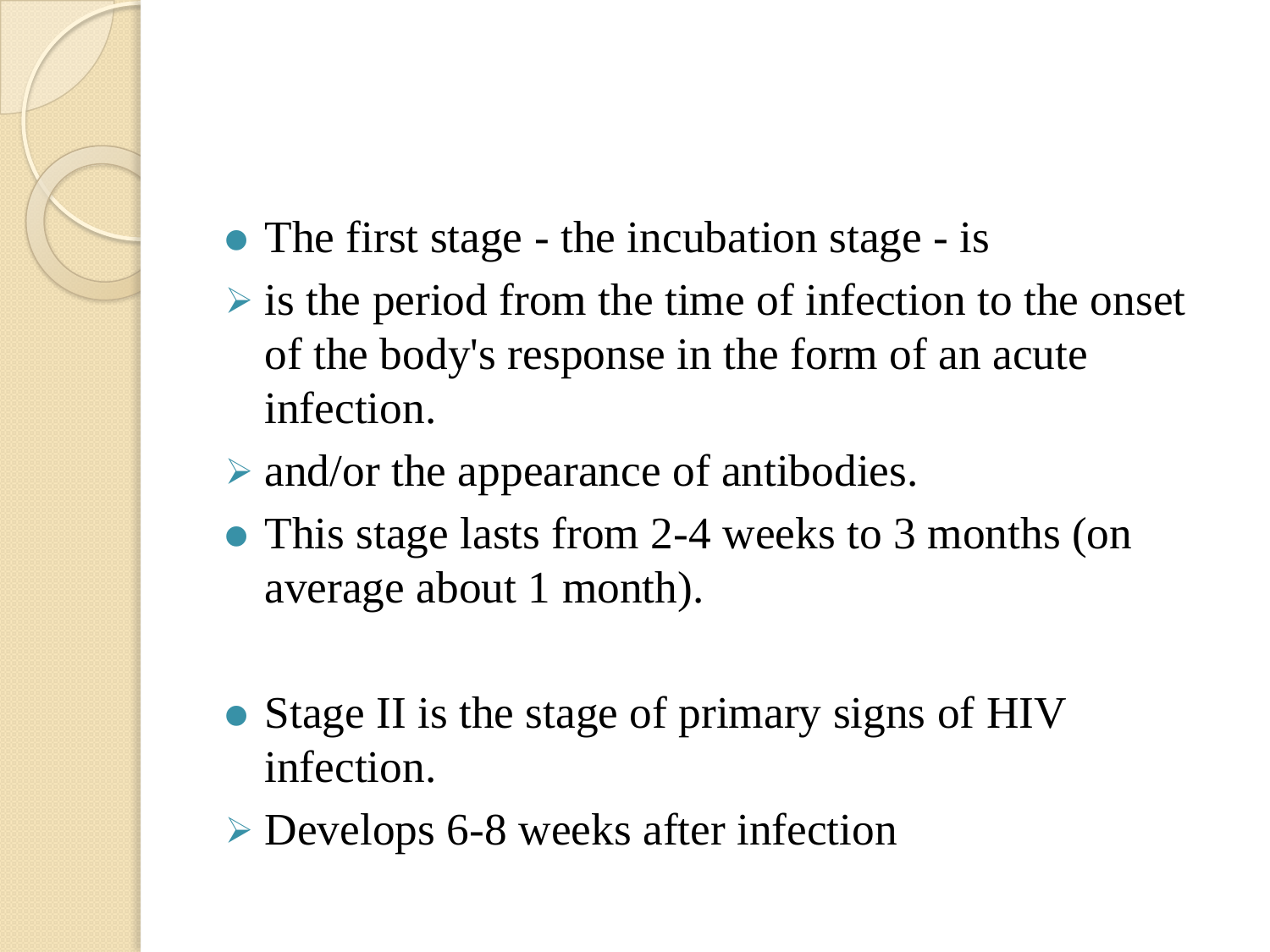

#
The first stage - the incubation stage - is
is the period from the time of infection to the onset of the body's response in the form of an acute infection.
and/or the appearance of antibodies.
This stage lasts from 2-4 weeks to 3 months (on average about 1 month).

Stage II is the stage of primary signs of HIV infection.
Develops 6-8 weeks after infection